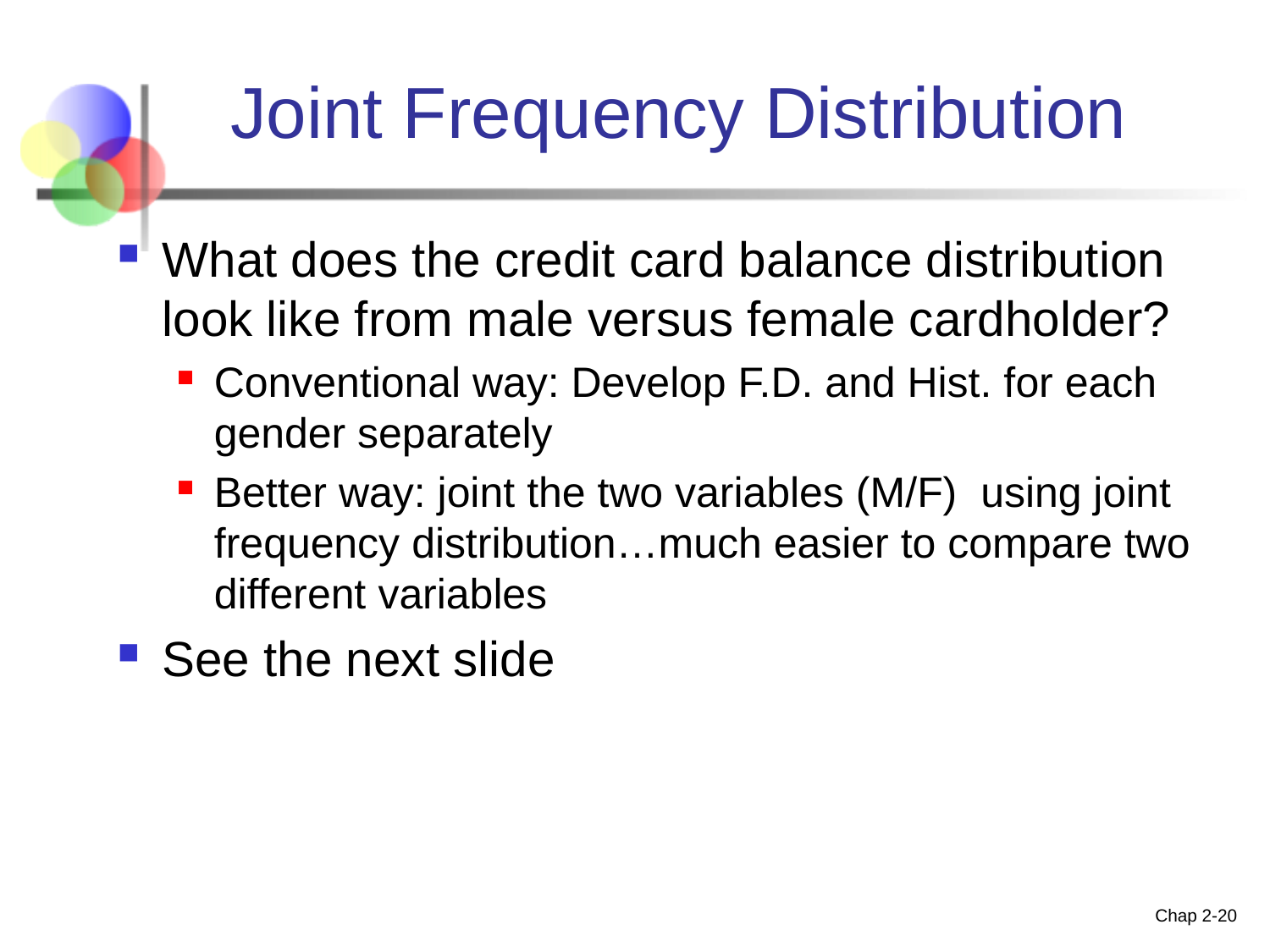

# Joint Frequency Distribution
What does the credit card balance distribution look like from male versus female cardholder?
Conventional way: Develop F.D. and Hist. for each gender separately
Better way: joint the two variables (M/F)  using joint frequency distribution…much easier to compare two different variables
See the next slide
Chap 2-20